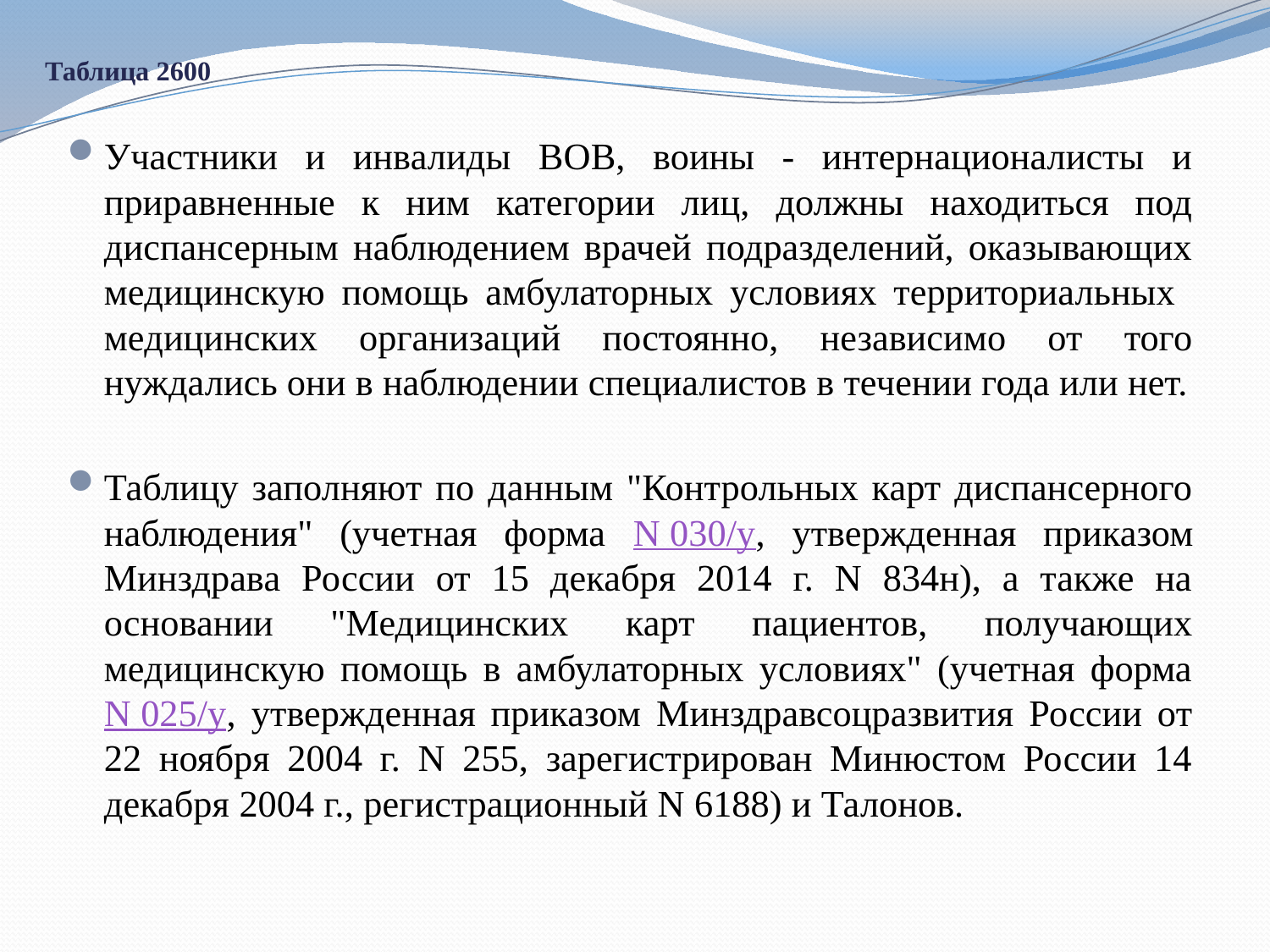

# Таблица 2600
Участники и инвалиды ВОВ, воины - интернационалисты и приравненные к ним категории лиц, должны находиться под диспансерным наблюдением врачей подразделений, оказывающих медицинскую помощь амбулаторных условиях территориальных  медицинских организаций постоянно, независимо от того нуждались они в наблюдении специалистов в течении года или нет.

Таблицу заполняют по данным "Контрольных карт диспансерного наблюдения" (учетная форма N 030/у, утвержденная приказом Минздрава России от 15 декабря 2014 г. N 834н), а также на основании "Медицинских карт пациентов, получающих медицинскую помощь в амбулаторных условиях" (учетная форма N 025/у, утвержденная приказом Минздравсоцразвития России от 22 ноября 2004 г. N 255, зарегистрирован Минюстом России 14 декабря 2004 г., регистрационный N 6188) и Талонов.